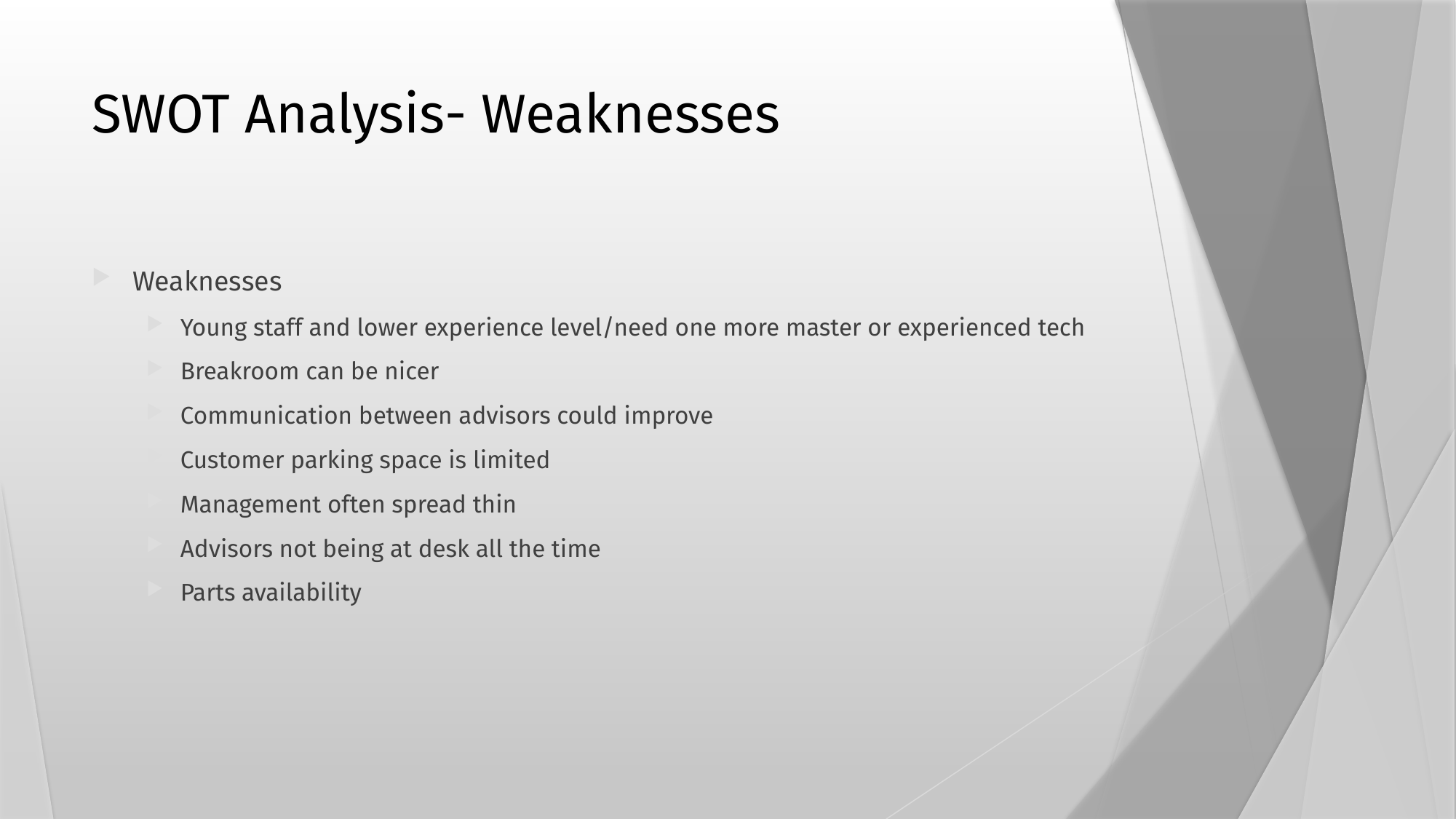

# SWOT Analysis- Weaknesses
Weaknesses
Young staff and lower experience level/need one more master or experienced tech
Breakroom can be nicer
Communication between advisors could improve
Customer parking space is limited
Management often spread thin
Advisors not being at desk all the time
Parts availability